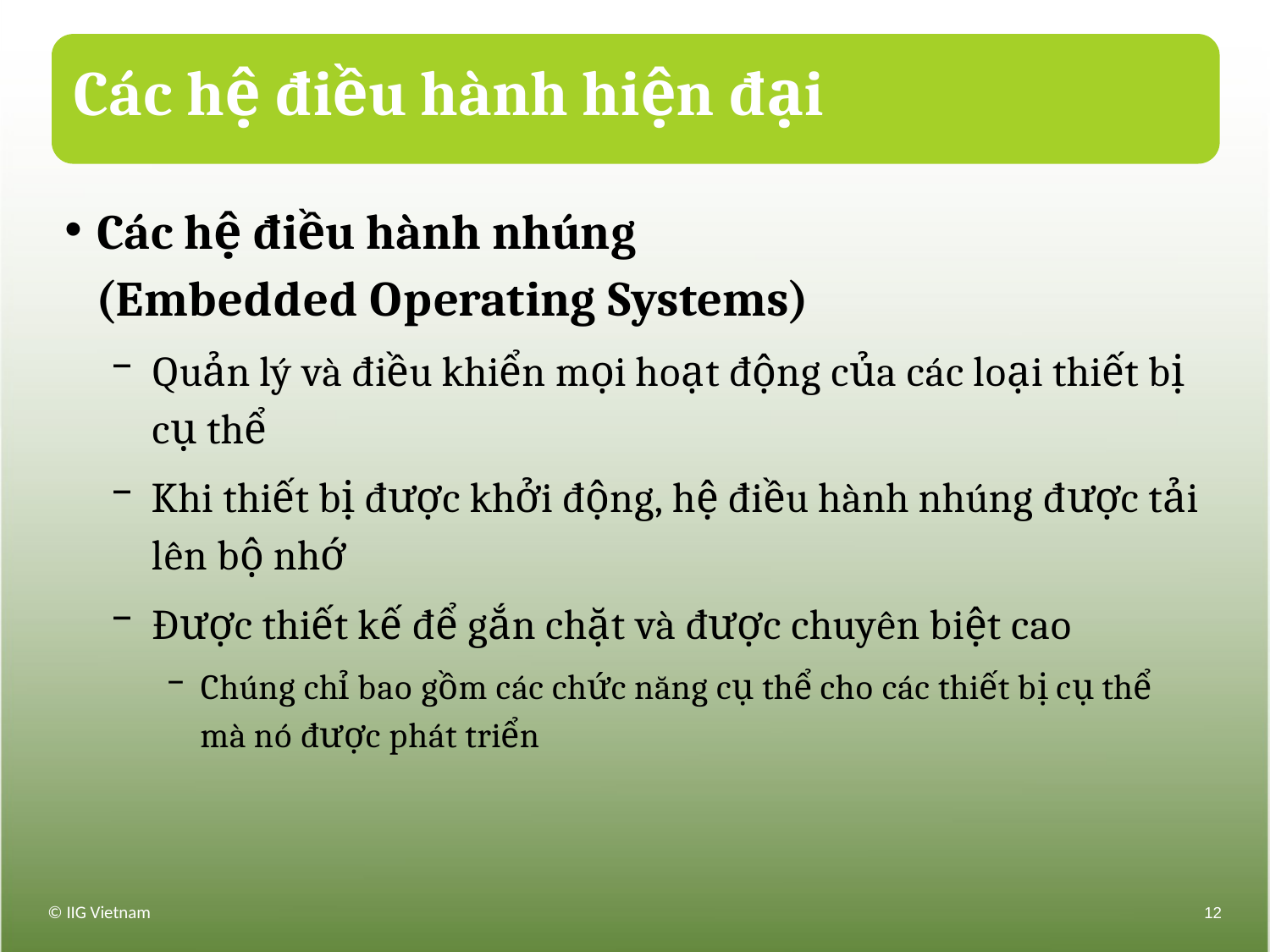

# Các hệ điều hành hiện đại
Các hệ điều hành nhúng
(Embedded Operating Systems)
Quản lý và điều khiển mọi hoạt động của các loại thiết bị cụ thể
Khi thiết bị được khởi động, hệ điều hành nhúng được tải lên bộ nhớ
Được thiết kế để gắn chặt và được chuyên biệt cao
Chúng chỉ bao gồm các chức năng cụ thể cho các thiết bị cụ thể mà nó được phát triển
© IIG Vietnam
12